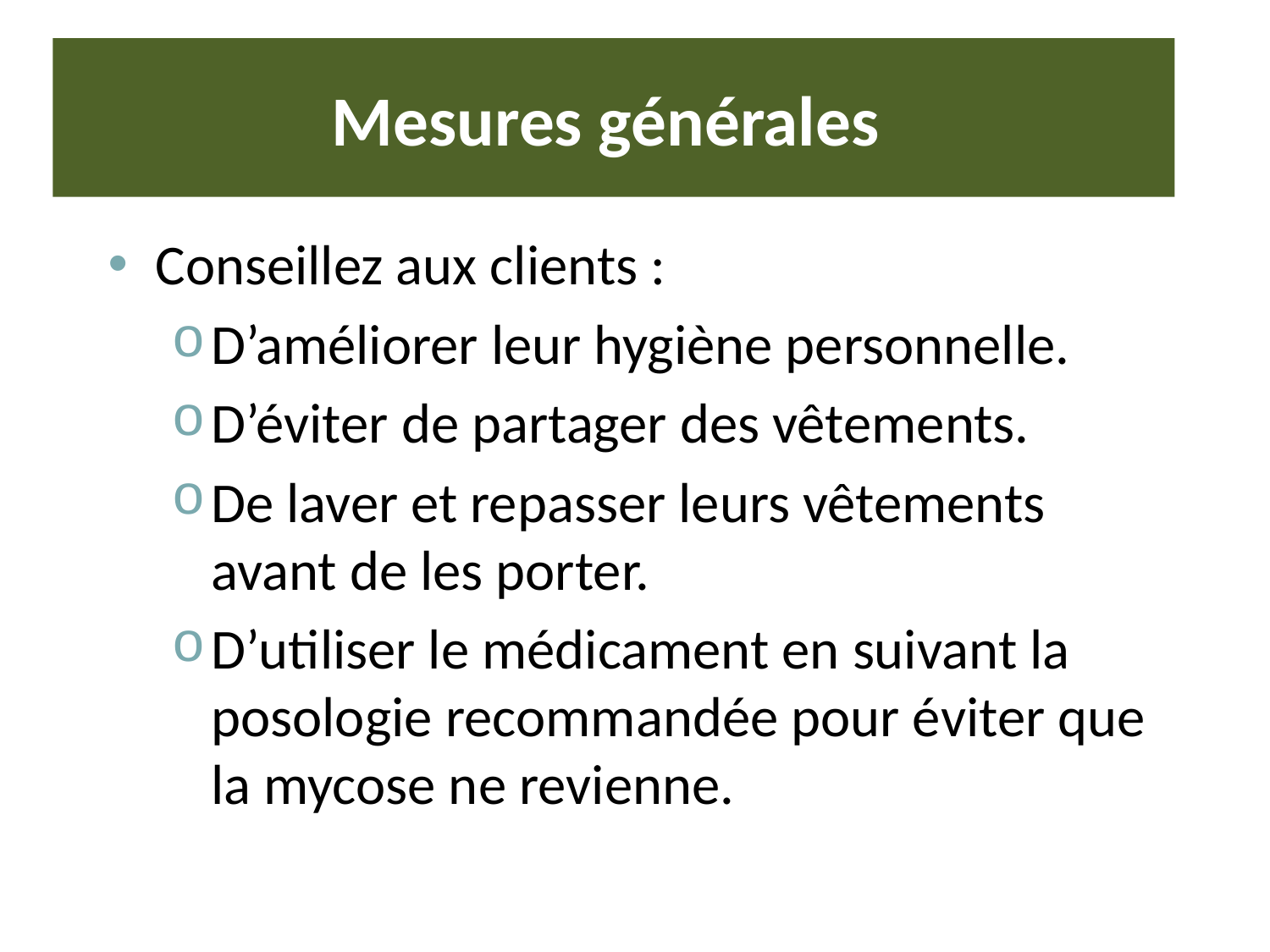

# Mesures générales
Conseillez aux clients :
D’améliorer leur hygiène personnelle.
D’éviter de partager des vêtements.
De laver et repasser leurs vêtements avant de les porter.
D’utiliser le médicament en suivant la posologie recommandée pour éviter que la mycose ne revienne.